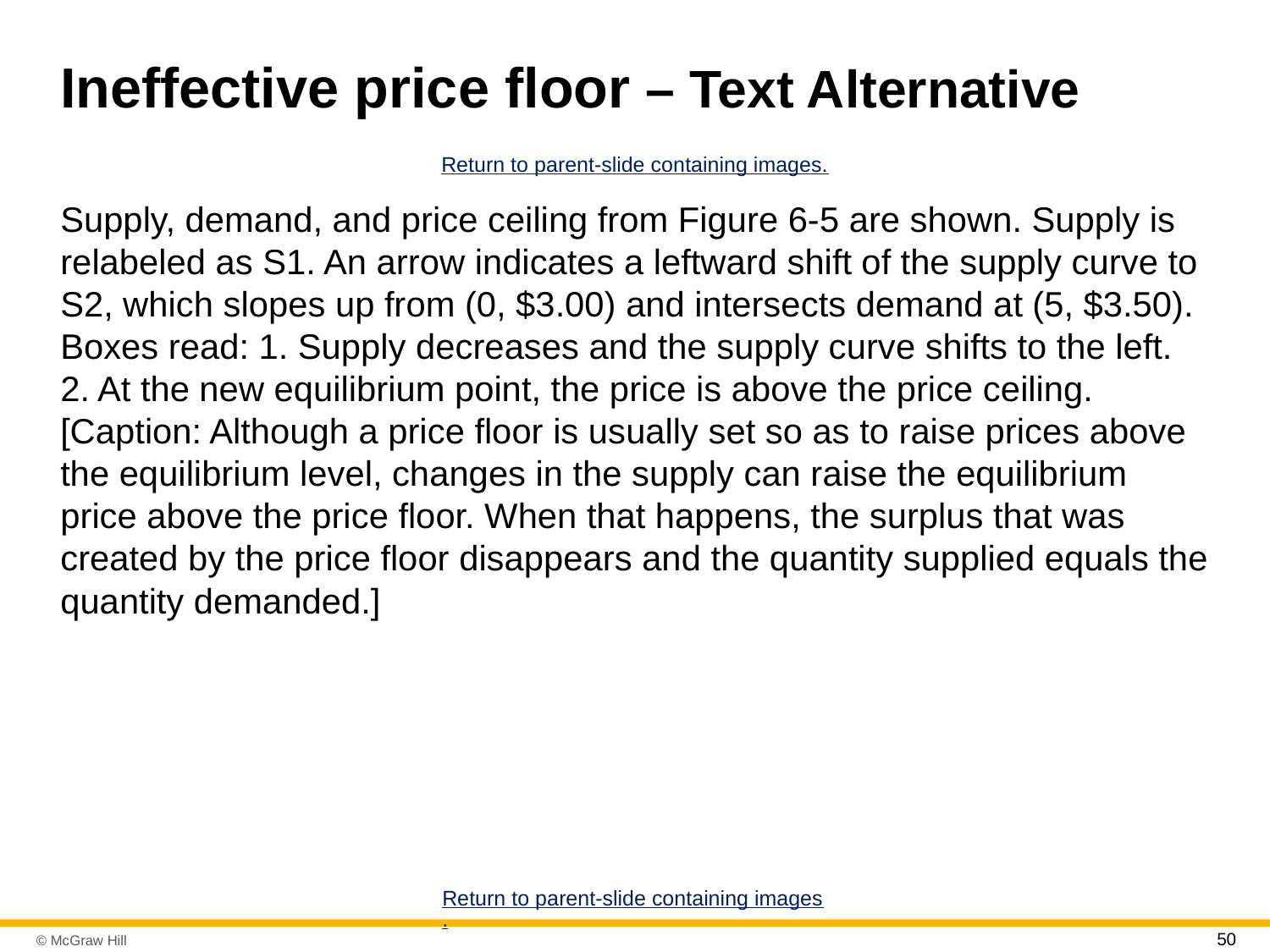

# Ineffective price floor – Text Alternative
Return to parent-slide containing images.
Supply, demand, and price ceiling from Figure 6-5 are shown. Supply is relabeled as S1. An arrow indicates a leftward shift of the supply curve to S2, which slopes up from (0, $3.00) and intersects demand at (5, $3.50). Boxes read: 1. Supply decreases and the supply curve shifts to the left. 2. At the new equilibrium point, the price is above the price ceiling. [Caption: Although a price floor is usually set so as to raise prices above the equilibrium level, changes in the supply can raise the equilibrium price above the price floor. When that happens, the surplus that was created by the price floor disappears and the quantity supplied equals the quantity demanded.]
Return to parent-slide containing images.